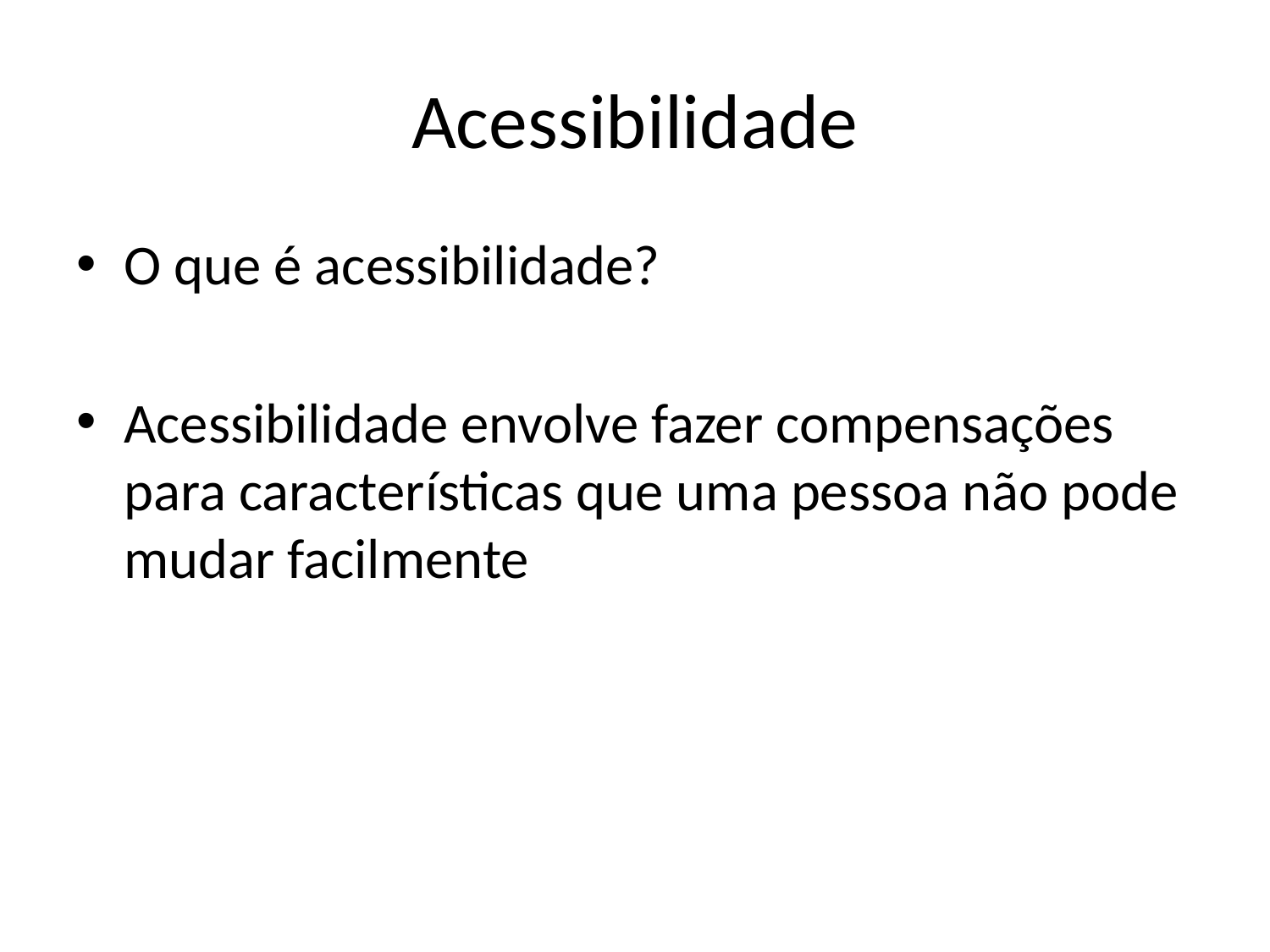

# Acessibilidade
O que é acessibilidade?

Acessibilidade envolve fazer compensações para características que uma pessoa não pode mudar facilmente